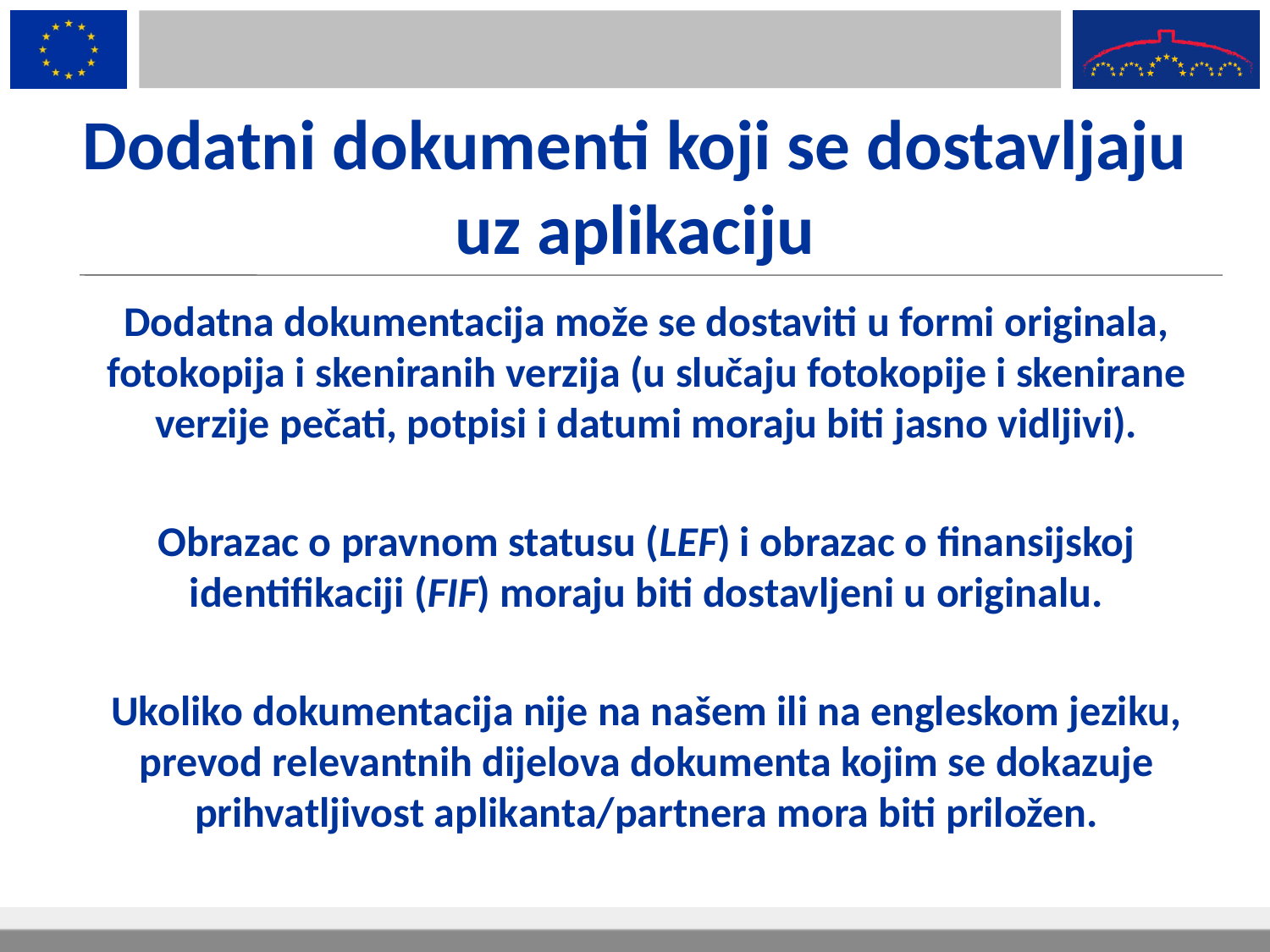

# Dodatni dokumenti koji se dostavljaju uz aplikaciju
Dodatna dokumentacija može se dostaviti u formi originala, fotokopija i skeniranih verzija (u slučaju fotokopije i skenirane verzije pečati, potpisi i datumi moraju biti jasno vidljivi).

Obrazac o pravnom statusu (LEF) i obrazac o finansijskoj identifikaciji (FIF) moraju biti dostavljeni u originalu.

Ukoliko dokumentacija nije na našem ili na engleskom jeziku, prevod relevantnih dijelova dokumenta kojim se dokazuje prihvatljivost aplikanta/partnera mora biti priložen.